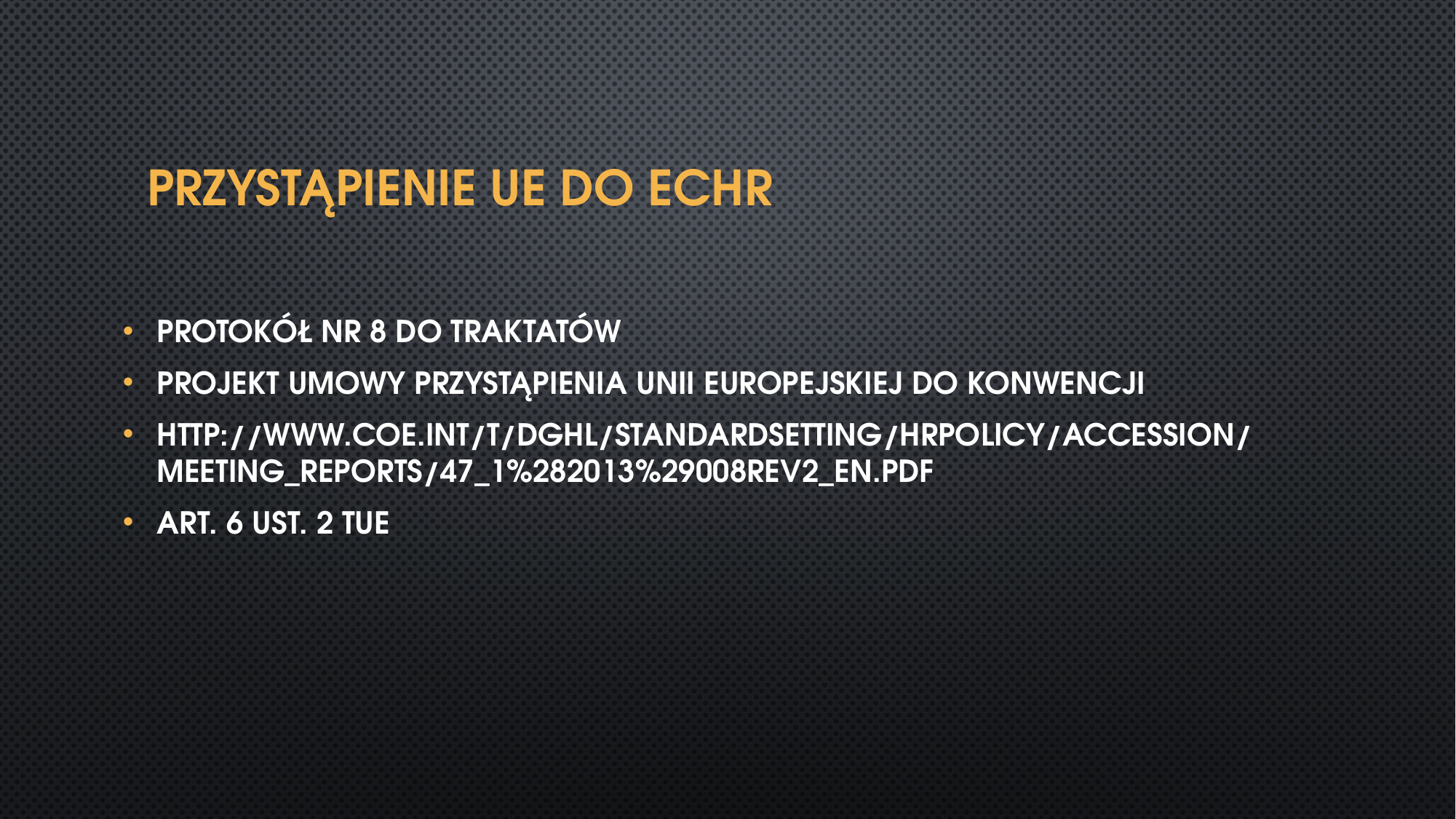

# PRZYSTĄPIENIE UE DO ECHR
Protokół nr 8 do Traktatów
PROJEKT UMOWY PRZYSTĄPIENIA UNII EUROPEJSKIEJ DO KONWENCJI
http://www.coe.int/t/dghl/standardsetting/hrpolicy/Accession/Meeting_reports/47_1%282013%29008rev2_EN.pdf
Art. 6 ust. 2 tue